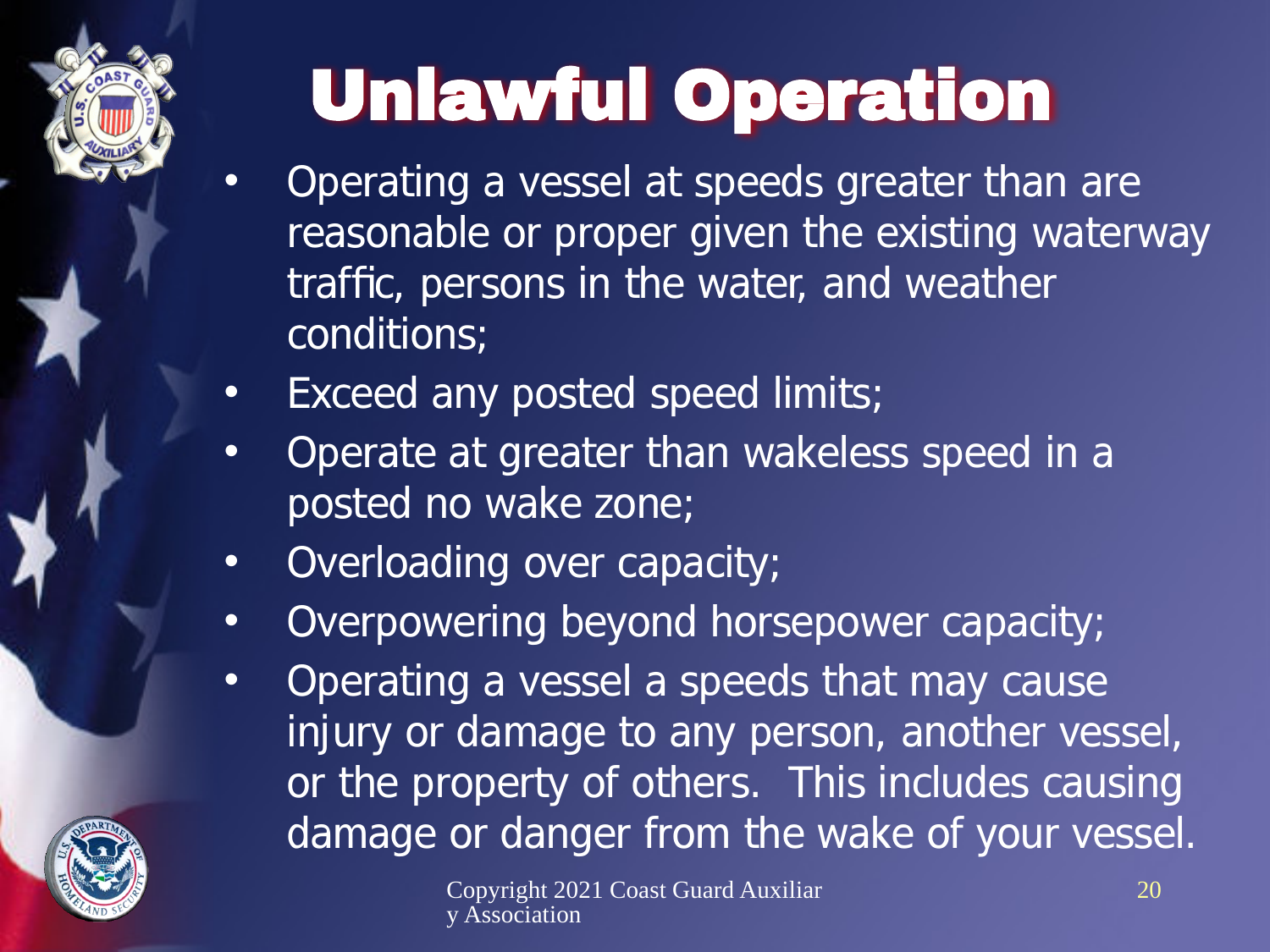

# Unlawful Operation
Operating a vessel at speeds greater than are reasonable or proper given the existing waterway traffic, persons in the water, and weather conditions;
Exceed any posted speed limits;
Operate at greater than wakeless speed in a posted no wake zone;
Overloading over capacity;
Overpowering beyond horsepower capacity;
Operating a vessel a speeds that may cause injury or damage to any person, another vessel, or the property of others.  This includes causing damage or danger from the wake of your vessel.
Copyright 2021 Coast Guard Auxiliary Association
20